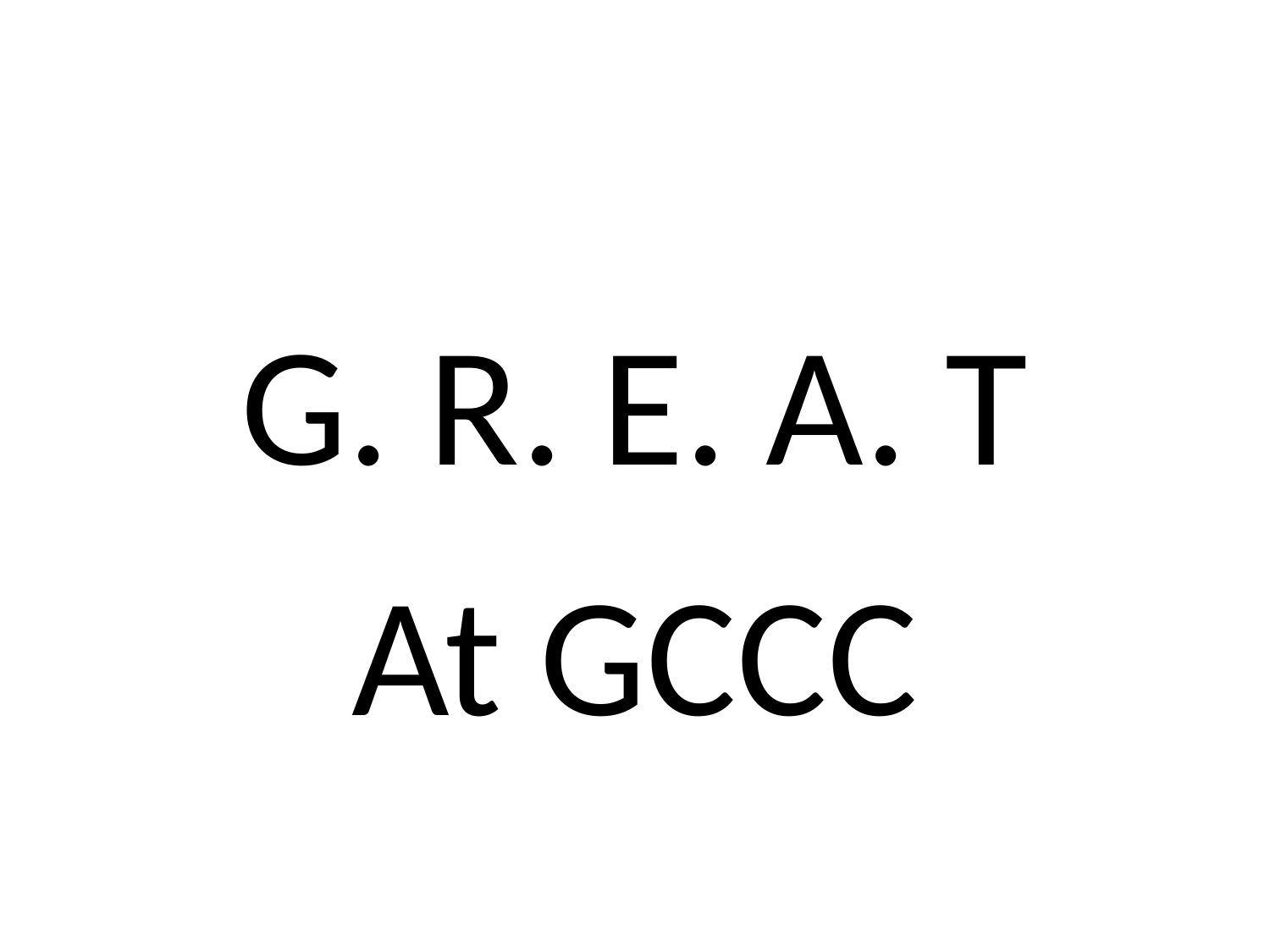

# G. R. E. A. T
At GCCC